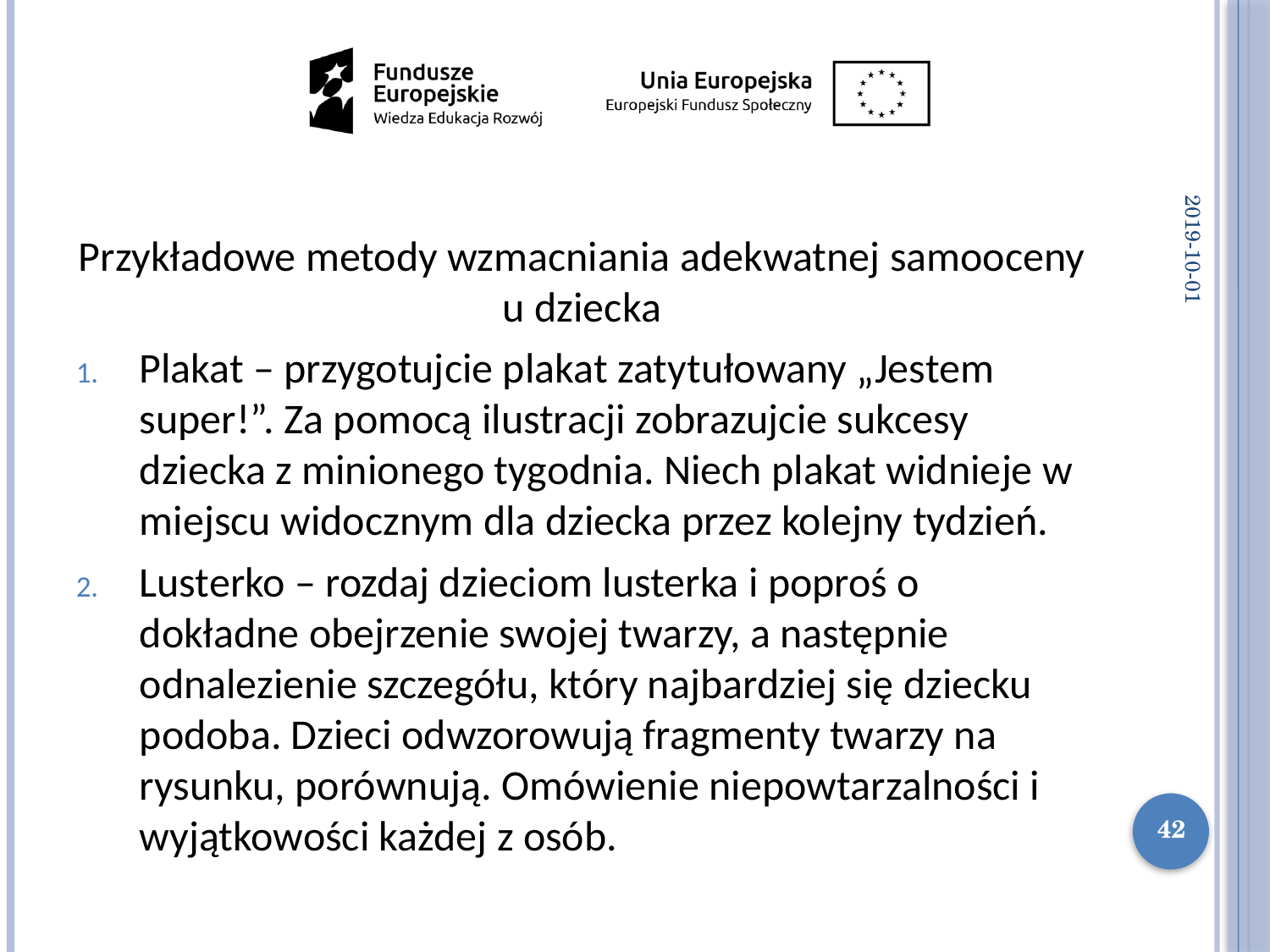

2019-10-01
Przykładowe metody wzmacniania adekwatnej samooceny u dziecka
Plakat – przygotujcie plakat zatytułowany „Jestem super!”. Za pomocą ilustracji zobrazujcie sukcesy dziecka z minionego tygodnia. Niech plakat widnieje w miejscu widocznym dla dziecka przez kolejny tydzień.
Lusterko – rozdaj dzieciom lusterka i poproś o dokładne obejrzenie swojej twarzy, a następnie odnalezienie szczegółu, który najbardziej się dziecku podoba. Dzieci odwzorowują fragmenty twarzy na rysunku, porównują. Omówienie niepowtarzalności i wyjątkowości każdej z osób.

42